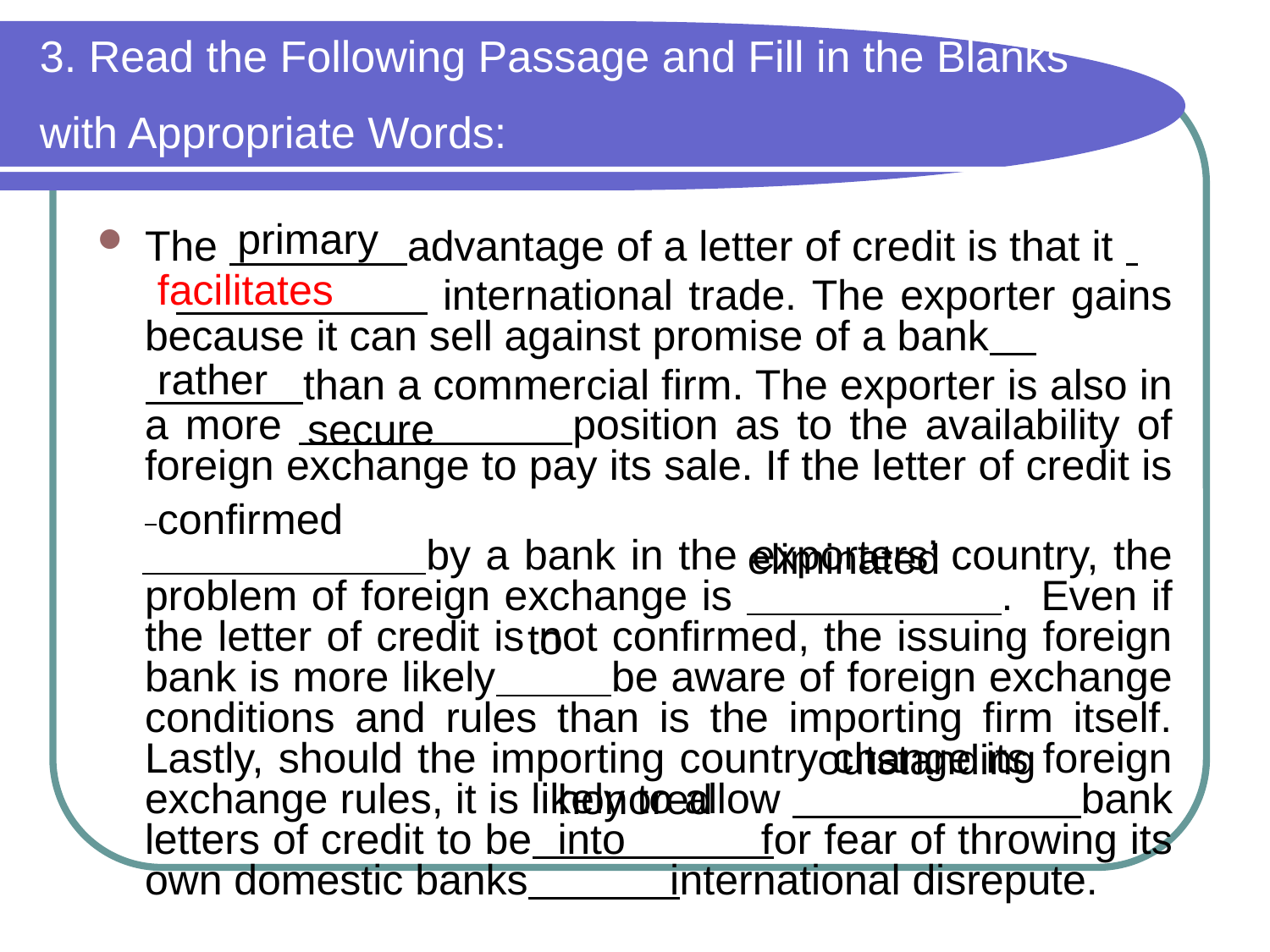

# 3. Read the Following Passage and Fill in the Blanks with Appropriate Words:
primary
The                advantage of a letter of credit is that it
                      international trade. The exporter gains because it can sell against promise of a bank
                 than a commercial firm. The exporter is also in a more                 position as to the availability of foreign exchange to pay its sale. If the letter of credit is
                      by a bank in the exporters’ country, the problem of foreign exchange is                   .  Even if the letter of credit is not confirmed, the issuing foreign bank is more likely         be aware of foreign exchange conditions and rules than is the importing firm itself. Lastly, should the importing country change its foreign exchange rules, it is likely to allow                         bank letters of credit to be                  for fear of throwing its own domestic banks            international disrepute.
facilitates
rather
secure
confirmed
eliminated
to
outstanding
honored
into